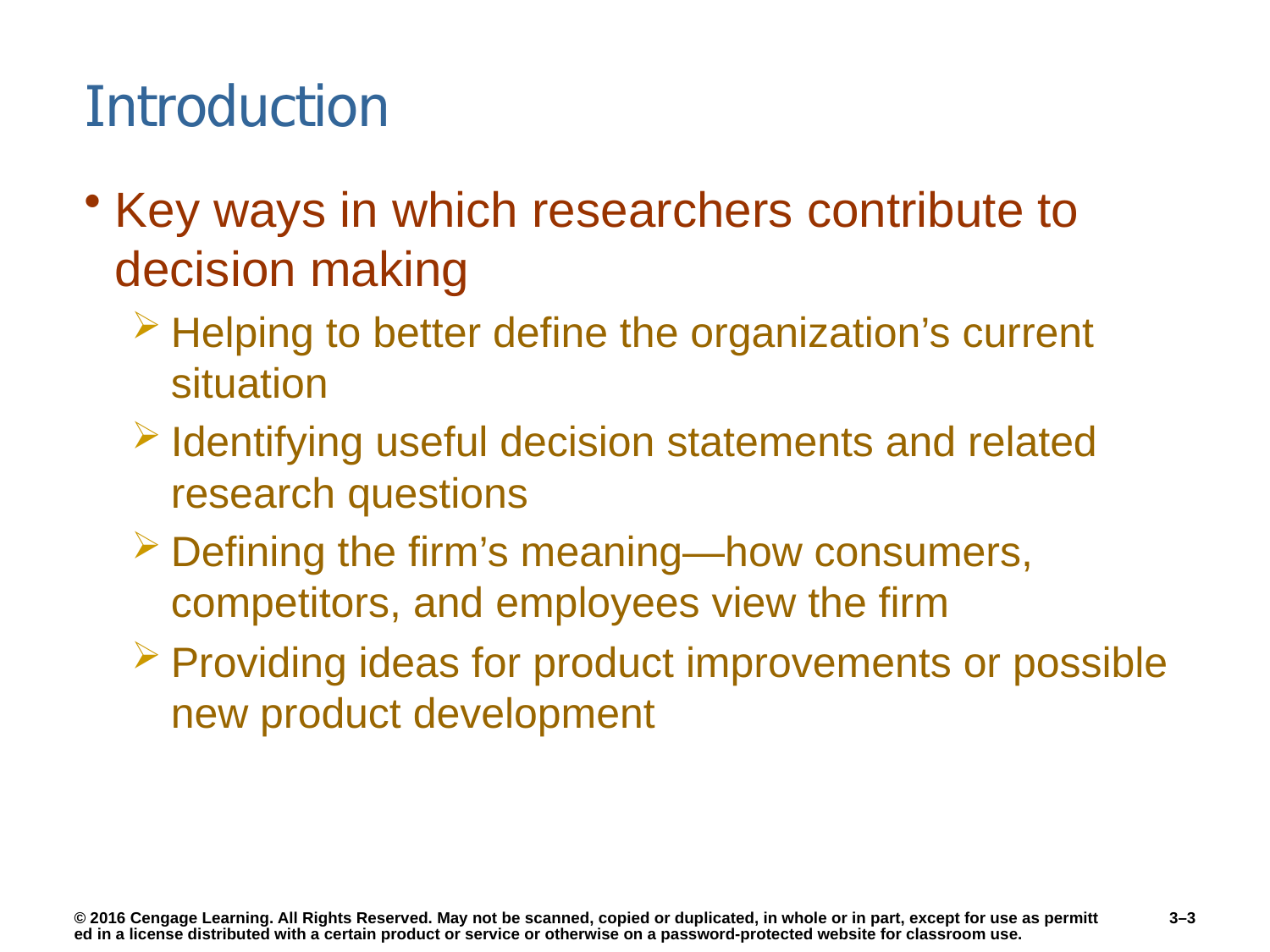

# Introduction
Key ways in which researchers contribute to decision making
Helping to better define the organization’s current situation
Identifying useful decision statements and related research questions
Defining the firm’s meaning—how consumers, competitors, and employees view the firm
Providing ideas for product improvements or possible new product development

3–3
© 2016 Cengage Learning. All Rights Reserved. May not be scanned, copied or duplicated, in whole or in part, except for use as permitted in a license distributed with a certain product or service or otherwise on a password-protected website for classroom use.